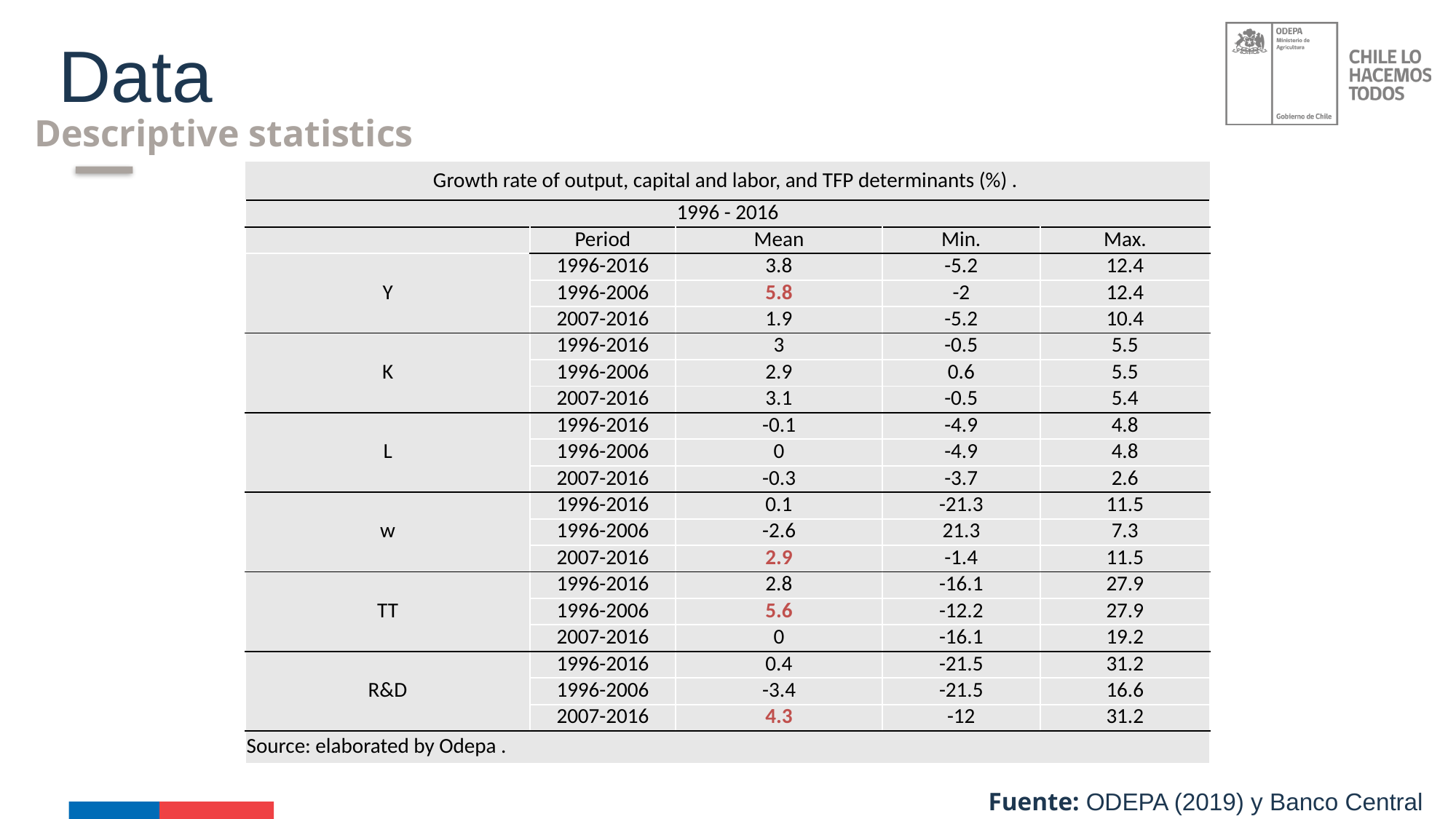

Data
Descriptive statistics
| Growth rate of output, capital and labor, and TFP determinants (%) . |  |  |  |  |
| --- | --- | --- | --- | --- |
| 1996 - 2016 |  |  |  |  |
|  | Period | Mean | Min. | Max. |
| Y | 1996-2016 | 3.8 | -5.2 | 12.4 |
|  | 1996-2006 | 5.8 | -2 | 12.4 |
|  | 2007-2016 | 1.9 | -5.2 | 10.4 |
| K | 1996-2016 | 3 | -0.5 | 5.5 |
|  | 1996-2006 | 2.9 | 0.6 | 5.5 |
|  | 2007-2016 | 3.1 | -0.5 | 5.4 |
| L | 1996-2016 | -0.1 | -4.9 | 4.8 |
|  | 1996-2006 | 0 | -4.9 | 4.8 |
|  | 2007-2016 | -0.3 | -3.7 | 2.6 |
| w | 1996-2016 | 0.1 | -21.3 | 11.5 |
|  | 1996-2006 | -2.6 | 21.3 | 7.3 |
|  | 2007-2016 | 2.9 | -1.4 | 11.5 |
| TT | 1996-2016 | 2.8 | -16.1 | 27.9 |
|  | 1996-2006 | 5.6 | -12.2 | 27.9 |
|  | 2007-2016 | 0 | -16.1 | 19.2 |
| R&D | 1996-2016 | 0.4 | -21.5 | 31.2 |
|  | 1996-2006 | -3.4 | -21.5 | 16.6 |
|  | 2007-2016 | 4.3 | -12 | 31.2 |
| Source: elaborated by Odepa . |  |  |  |  |

### Chart

| Category |
|---|
Fuente: ODEPA (2019) y Banco Central